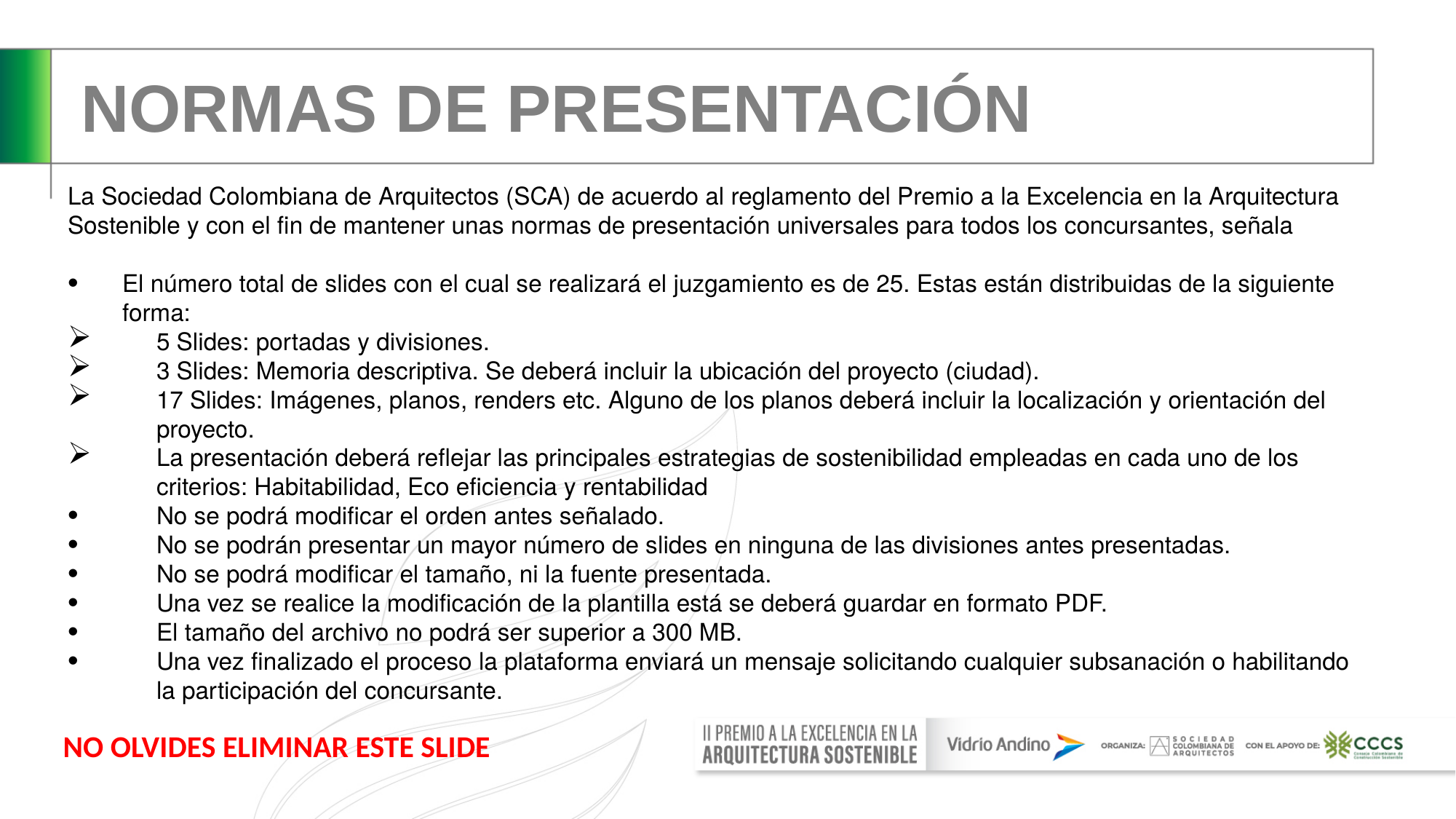

NORMAS DE PRESENTACIÓN
La Sociedad Colombiana de Arquitectos (SCA) de acuerdo al reglamento del Premio a la Excelencia en la Arquitectura Sostenible y con el fin de mantener unas normas de presentación universales para todos los concursantes, señala

El número total de slides con el cual se realizará el juzgamiento es de 25. Estas están distribuidas de la siguiente forma:
5 Slides: portadas y divisiones.
3 Slides: Memoria descriptiva. Se deberá incluir la ubicación del proyecto (ciudad).
17 Slides: Imágenes, planos, renders etc. Alguno de los planos deberá incluir la localización y orientación del proyecto.
La presentación deberá reflejar las principales estrategias de sostenibilidad empleadas en cada uno de los criterios: Habitabilidad, Eco eficiencia y rentabilidad
No se podrá modificar el orden antes señalado.
No se podrán presentar un mayor número de slides en ninguna de las divisiones antes presentadas.
No se podrá modificar el tamaño, ni la fuente presentada.
Una vez se realice la modificación de la plantilla está se deberá guardar en formato PDF.
El tamaño del archivo no podrá ser superior a 300 MB.
Una vez finalizado el proceso la plataforma enviará un mensaje solicitando cualquier subsanación o habilitando la participación del concursante.
NO OLVIDES ELIMINAR ESTE SLIDE